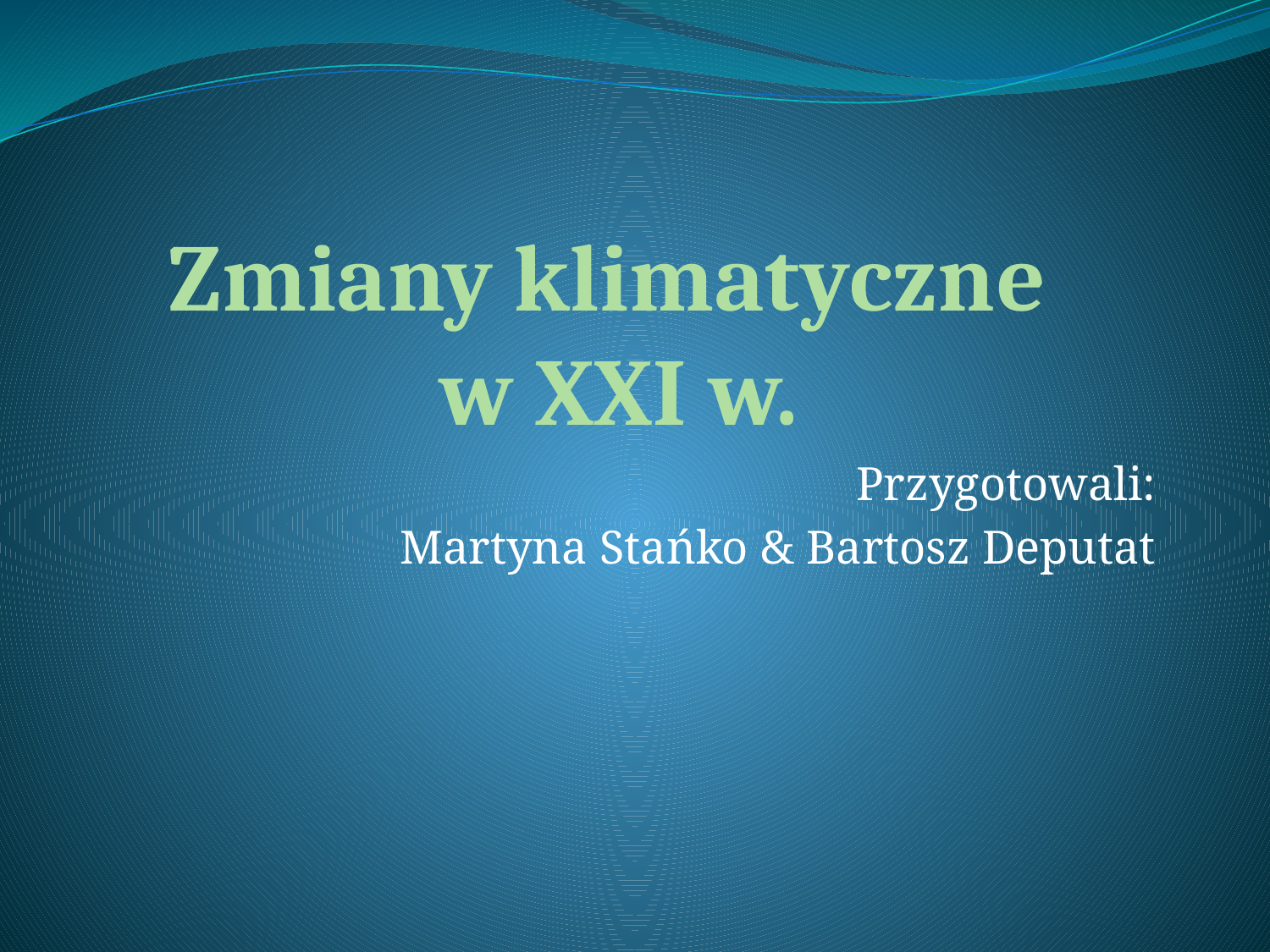

# Zmiany klimatyczne w XXI w.
Przygotowali:
Martyna Stańko & Bartosz Deputat